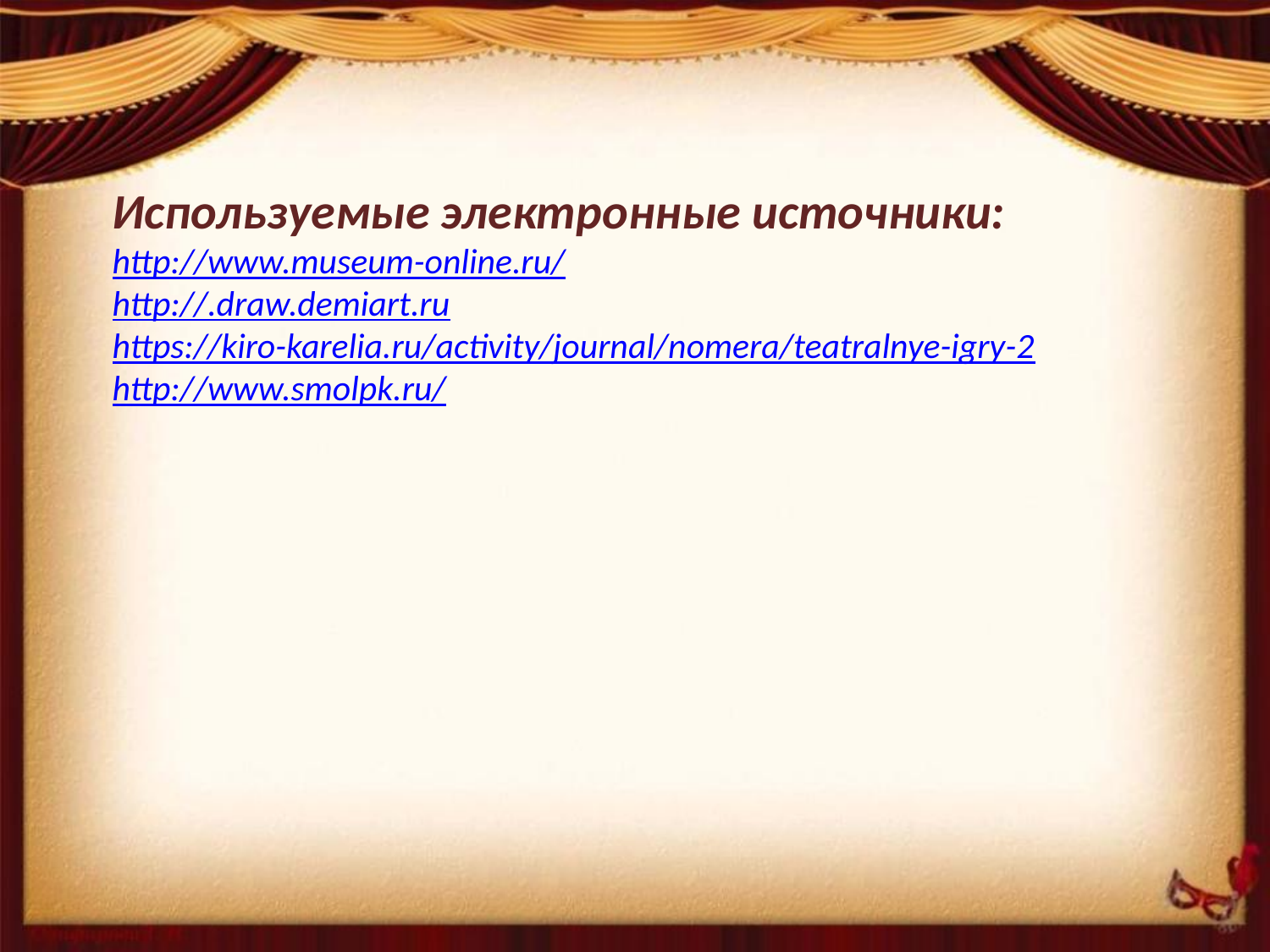

Используемые электронные источники:
http://www.museum-online.ru/
http://.draw.demiart.ru
https://kiro-karelia.ru/activity/journal/nomera/teatralnye-igry-2
http://www.smolpk.ru/